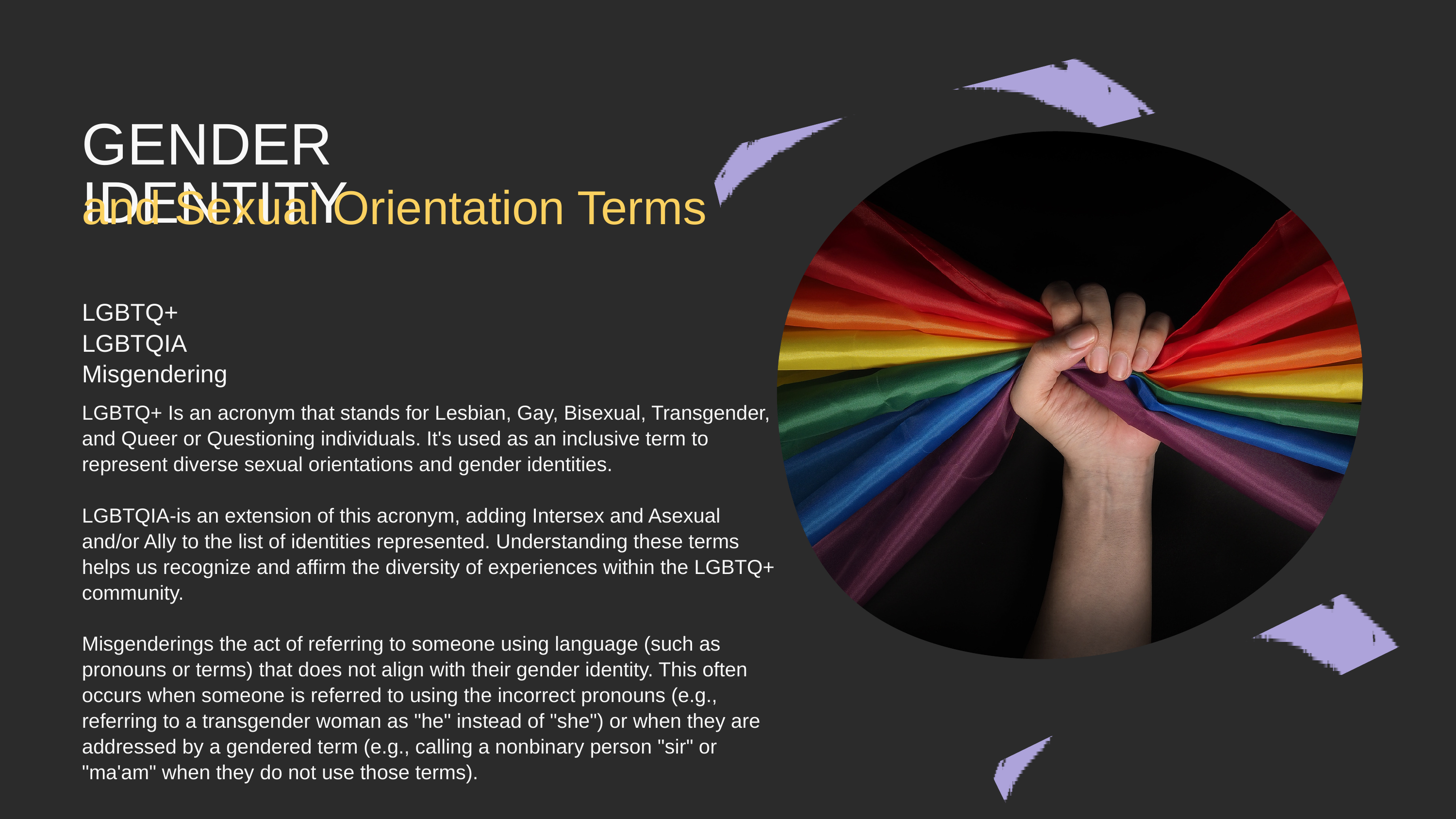

GENDER IDENTITY

and Sexual Orientation Terms
LGBTQ+
LGBTQIA
Misgendering

LGBTQ+ Is an acronym that stands for Lesbian, Gay, Bisexual, Transgender, and Queer or Questioning individuals. It's used as an inclusive term to represent diverse sexual orientations and gender identities.

LGBTQIA-is an extension of this acronym, adding Intersex and Asexual and/or Ally to the list of identities represented. Understanding these terms helps us recognize and affirm the diversity of experiences within the LGBTQ+ community.

Misgenderings the act of referring to someone using language (such as pronouns or terms) that does not align with their gender identity. This often occurs when someone is referred to using the incorrect pronouns (e.g., referring to a transgender woman as "he" instead of "she") or when they are addressed by a gendered term (e.g., calling a nonbinary person "sir" or "ma'am" when they do not use those terms).